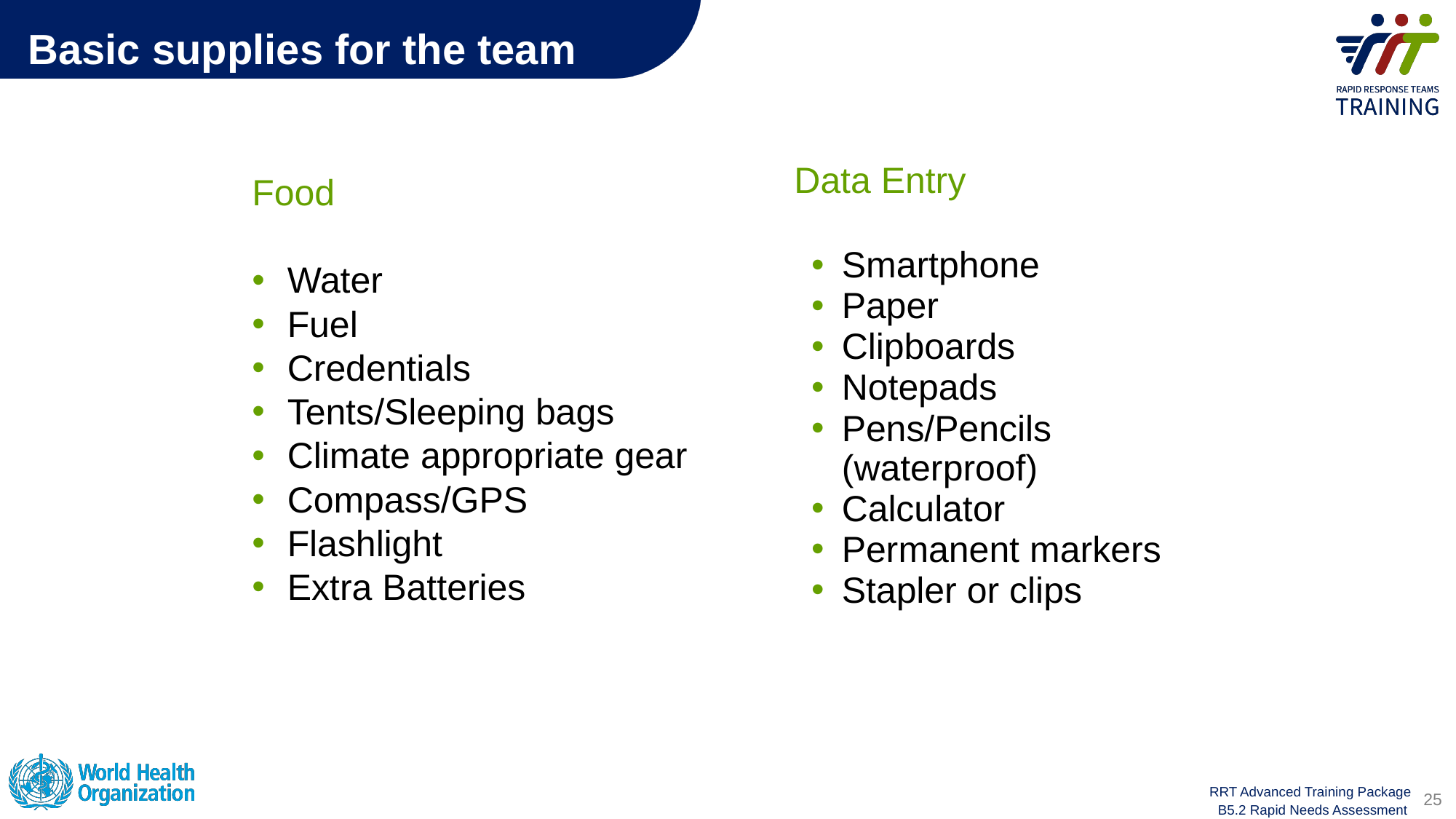

Basic supplies for the team
Data Entry

Smartphone
Paper
Clipboards
Notepads
Pens/Pencils (waterproof)
Calculator
Permanent markers
Stapler or clips
Food

Water
Fuel
Credentials
Tents/Sleeping bags
Climate appropriate gear
Compass/GPS
Flashlight
Extra Batteries